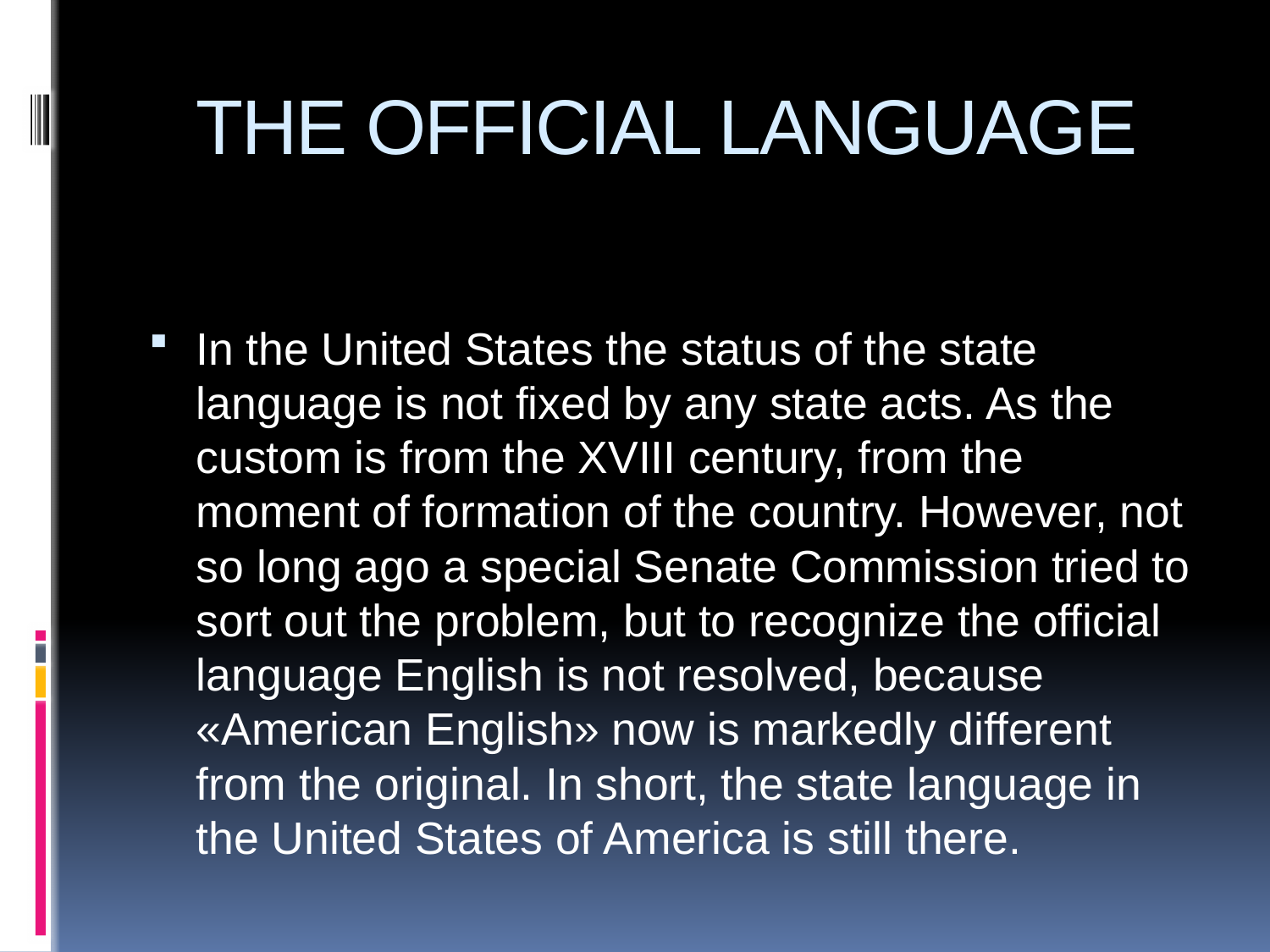

# THE OFFICIAL LANGUAGE

In the United States the status of the state language is not fixed by any state acts. As the custom is from the XVIII century, from the moment of formation of the country. However, not so long ago a special Senate Commission tried to sort out the problem, but to recognize the official language English is not resolved, because «American English» now is markedly different from the original. In short, the state language in the United States of America is still there.